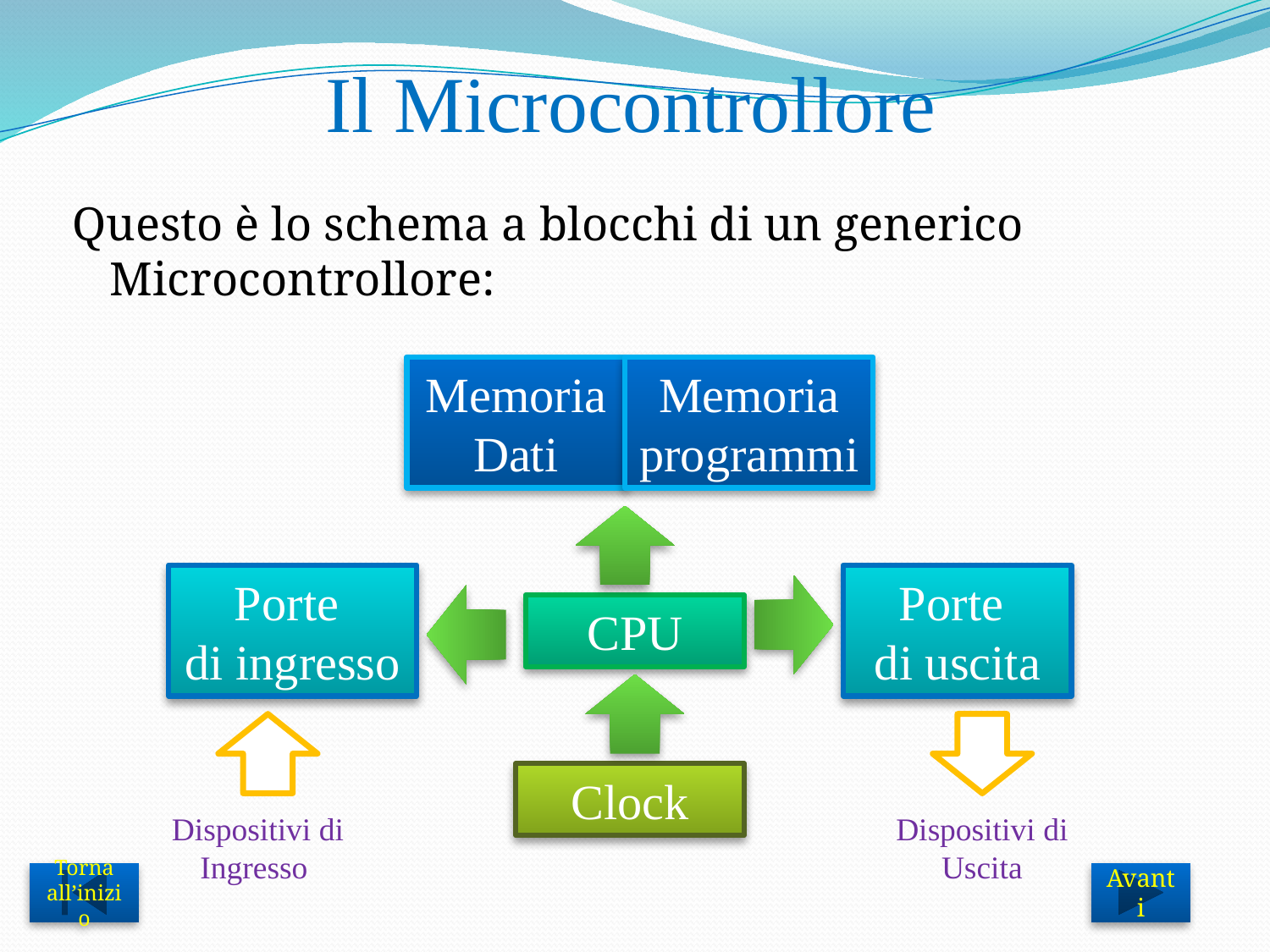

# Il Microcontrollore
Questo è lo schema a blocchi di un generico Microcontrollore:
Memoria
Dati
Memoria
programmi

Porte
di ingresso
Porte
di uscita

CPU

Clock

Dispositivi di
Ingresso
Dispositivi di
Uscita
Torna all’inizio
Avanti